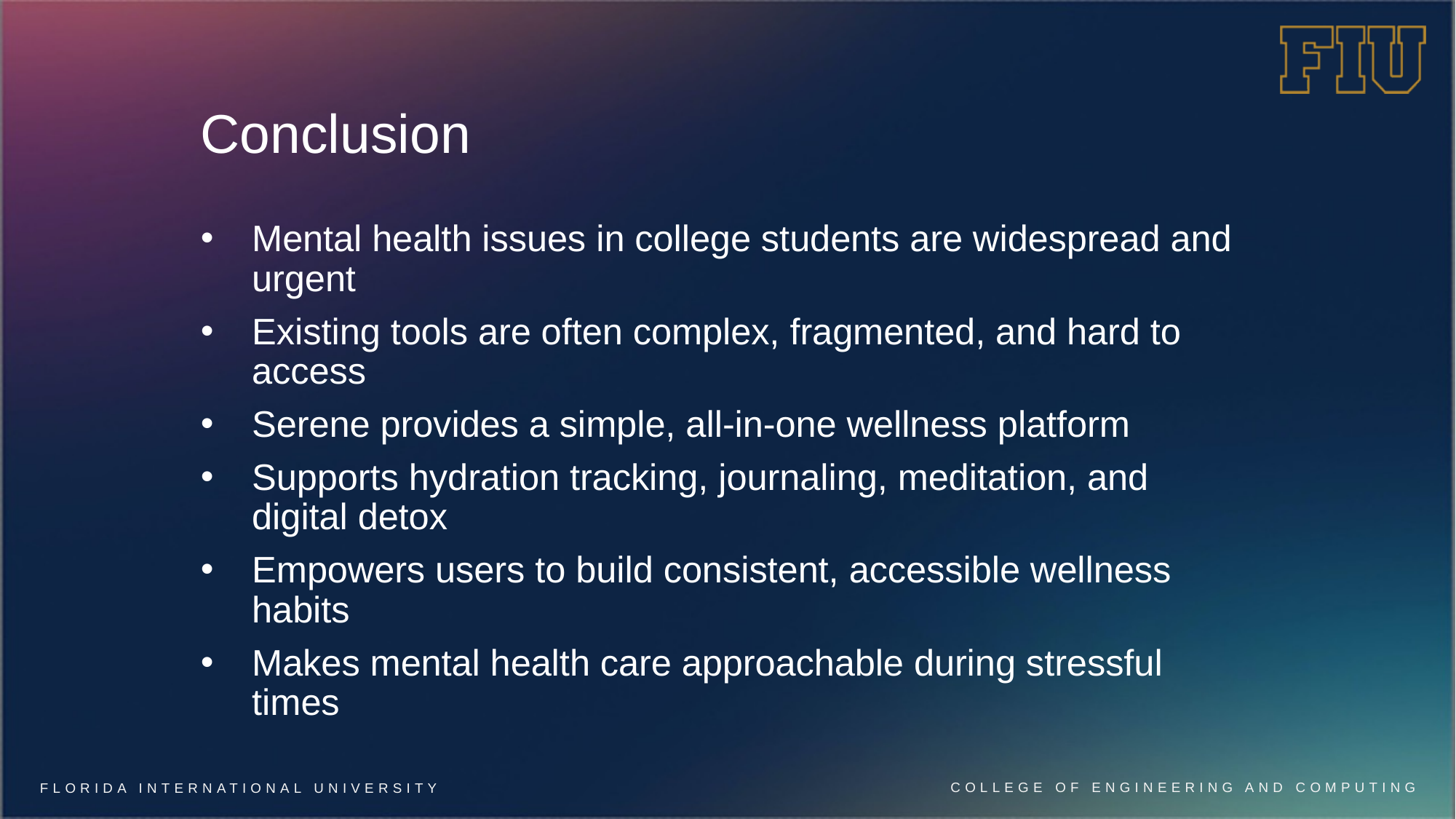

# Conclusion
Mental health issues in college students are widespread and urgent
Existing tools are often complex, fragmented, and hard to access
Serene provides a simple, all-in-one wellness platform
Supports hydration tracking, journaling, meditation, and digital detox
Empowers users to build consistent, accessible wellness habits
Makes mental health care approachable during stressful times